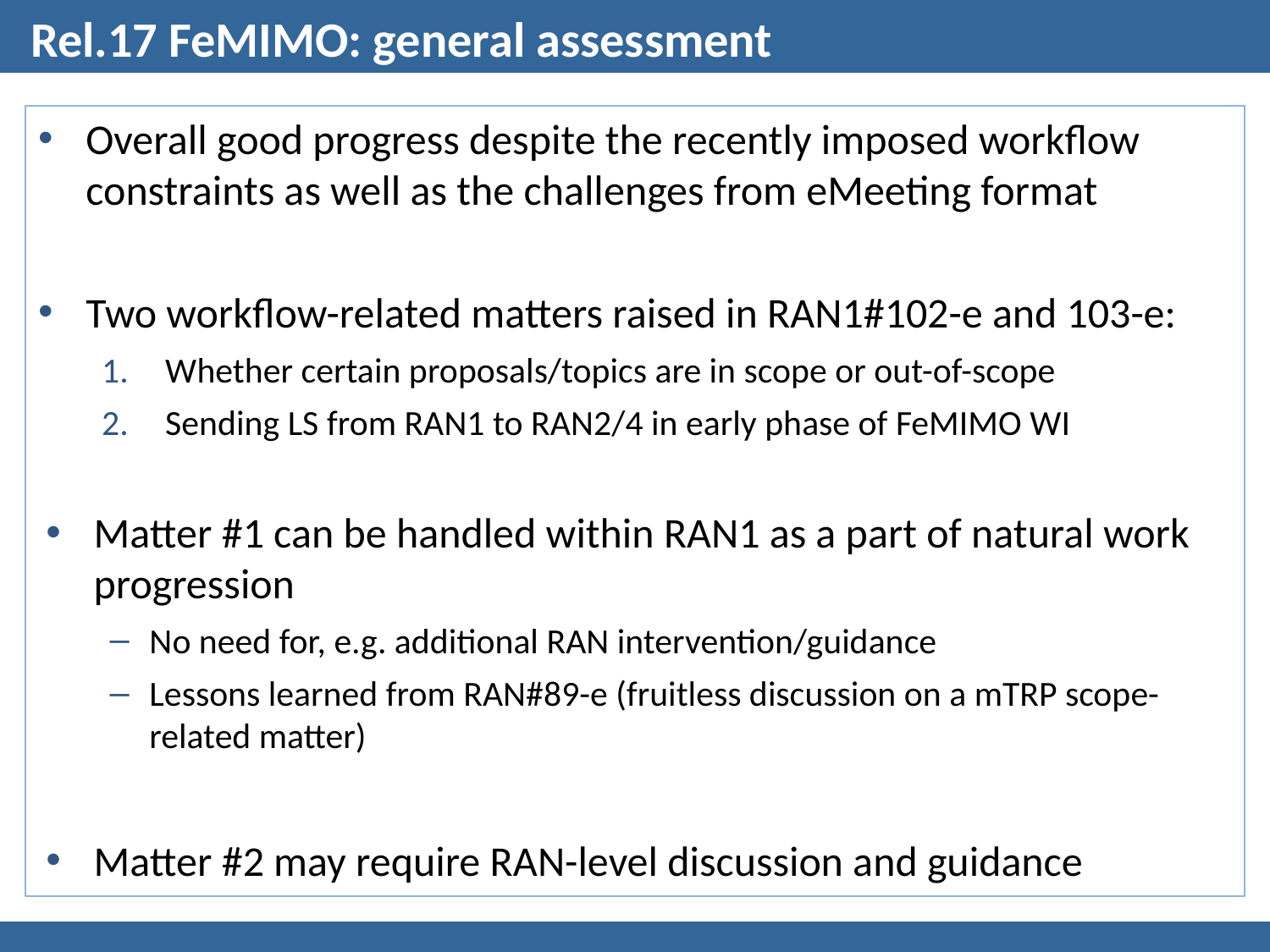

# Rel.17 FeMIMO: general assessment
Overall good progress despite the recently imposed workflow constraints as well as the challenges from eMeeting format

Two workflow-related matters raised in RAN1#102-e and 103-e:
Whether certain proposals/topics are in scope or out-of-scope
Sending LS from RAN1 to RAN2/4 in early phase of FeMIMO WI

Matter #1 can be handled within RAN1 as a part of natural work progression
No need for, e.g. additional RAN intervention/guidance
Lessons learned from RAN#89-e (fruitless discussion on a mTRP scope-related matter)

Matter #2 may require RAN-level discussion and guidance